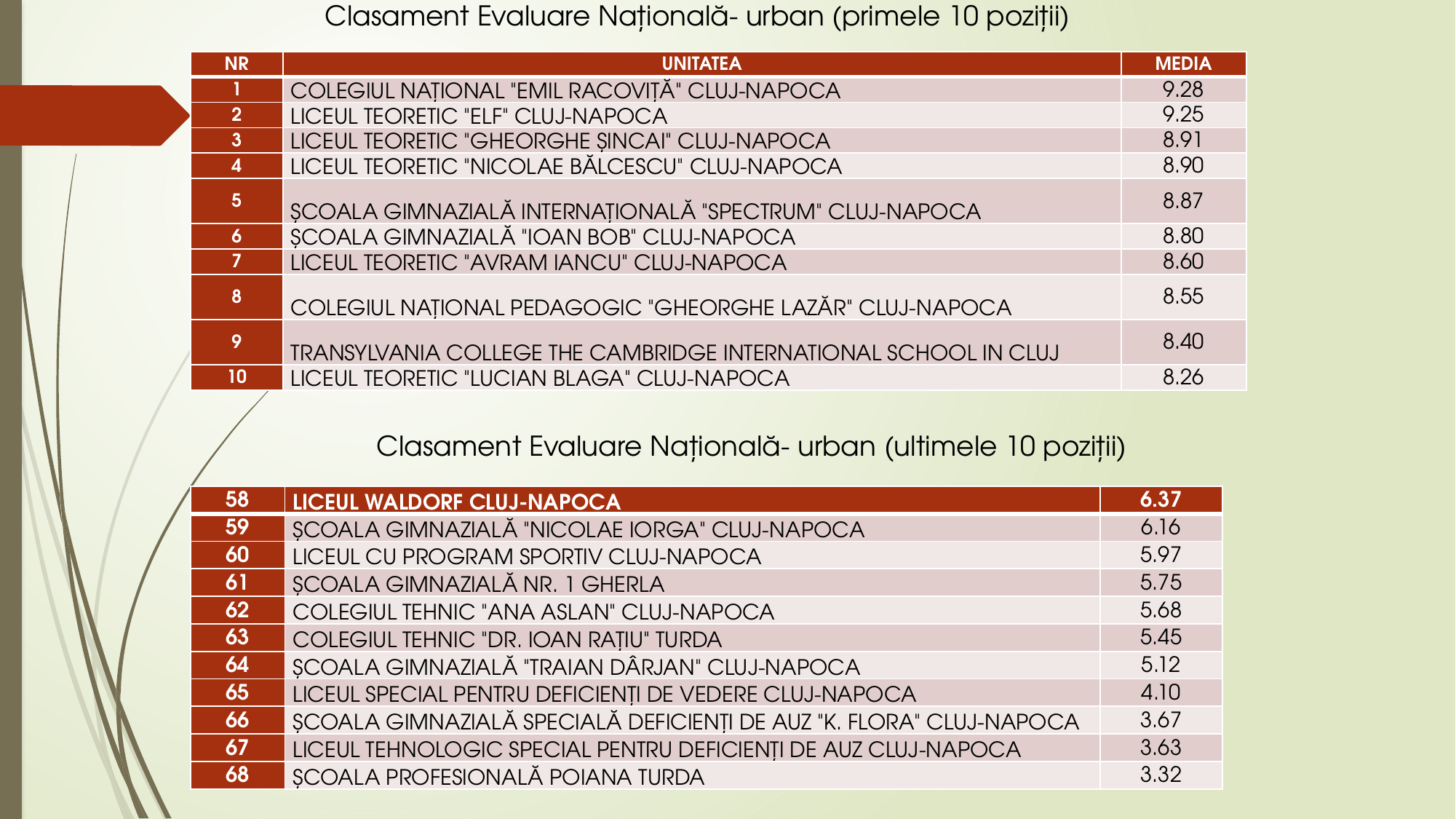

Clasament Evaluare Națională- urban (primele 10 poziții)
| NR | UNITATEA | MEDIA |
| --- | --- | --- |
| 1 | COLEGIUL NAȚIONAL "EMIL RACOVIȚĂ" CLUJ-NAPOCA | 9.28 |
| 2 | LICEUL TEORETIC "ELF" CLUJ-NAPOCA | 9.25 |
| 3 | LICEUL TEORETIC "GHEORGHE ȘINCAI" CLUJ-NAPOCA | 8.91 |
| 4 | LICEUL TEORETIC "NICOLAE BĂLCESCU" CLUJ-NAPOCA | 8.90 |
| 5 | ȘCOALA GIMNAZIALĂ INTERNAȚIONALĂ "SPECTRUM" CLUJ-NAPOCA | 8.87 |
| 6 | ȘCOALA GIMNAZIALĂ "IOAN BOB" CLUJ-NAPOCA | 8.80 |
| 7 | LICEUL TEORETIC "AVRAM IANCU" CLUJ-NAPOCA | 8.60 |
| 8 | COLEGIUL NAȚIONAL PEDAGOGIC "GHEORGHE LAZĂR" CLUJ-NAPOCA | 8.55 |
| 9 | TRANSYLVANIA COLLEGE THE CAMBRIDGE INTERNATIONAL SCHOOL IN CLUJ | 8.40 |
| 10 | LICEUL TEORETIC "LUCIAN BLAGA" CLUJ-NAPOCA | 8.26 |
Clasament Evaluare Națională- urban (ultimele 10 poziții)
| 58 | LICEUL WALDORF CLUJ-NAPOCA | 6.37 |
| --- | --- | --- |
| 59 | ȘCOALA GIMNAZIALĂ "NICOLAE IORGA" CLUJ-NAPOCA | 6.16 |
| 60 | LICEUL CU PROGRAM SPORTIV CLUJ-NAPOCA | 5.97 |
| 61 | ȘCOALA GIMNAZIALĂ NR. 1 GHERLA | 5.75 |
| 62 | COLEGIUL TEHNIC "ANA ASLAN" CLUJ-NAPOCA | 5.68 |
| 63 | COLEGIUL TEHNIC "DR. IOAN RAȚIU" TURDA | 5.45 |
| 64 | ȘCOALA GIMNAZIALĂ "TRAIAN DÂRJAN" CLUJ-NAPOCA | 5.12 |
| 65 | LICEUL SPECIAL PENTRU DEFICIENȚI DE VEDERE CLUJ-NAPOCA | 4.10 |
| 66 | ȘCOALA GIMNAZIALĂ SPECIALĂ DEFICIENȚI DE AUZ "K. FLORA" CLUJ-NAPOCA | 3.67 |
| 67 | LICEUL TEHNOLOGIC SPECIAL PENTRU DEFICIENȚI DE AUZ CLUJ-NAPOCA | 3.63 |
| 68 | ȘCOALA PROFESIONALĂ POIANA TURDA | 3.32 |